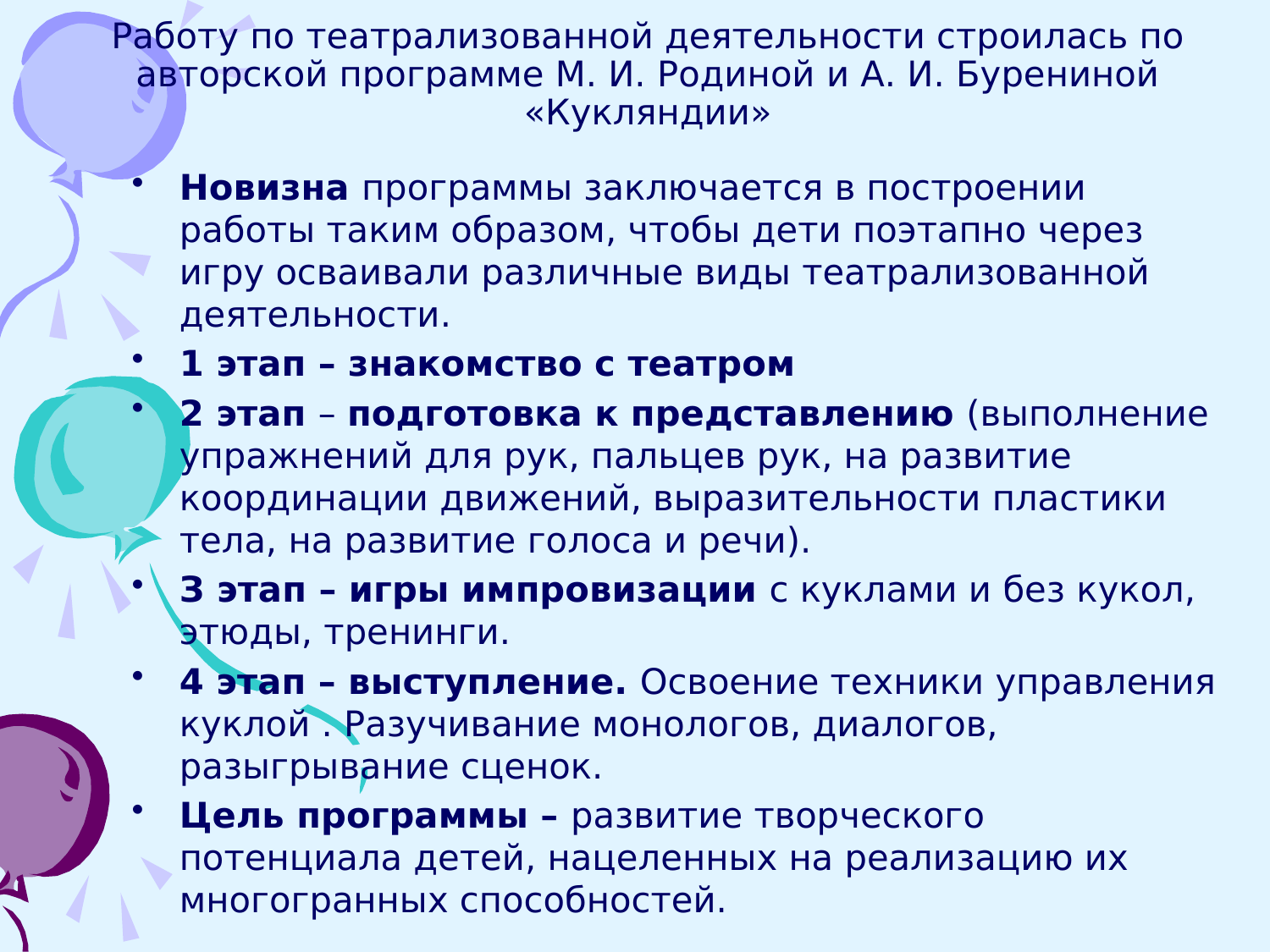

# Работу по театрализованной деятельности строилась по авторской программе М. И. Родиной и А. И. Бурениной «Кукляндии»
Новизна программы заключается в построении работы таким образом, чтобы дети поэтапно через игру осваивали различные виды театрализованной деятельности.
1 этап – знакомство с театром
2 этап – подготовка к представлению (выполнение упражнений для рук, пальцев рук, на развитие координации движений, выразительности пластики тела, на развитие голоса и речи).
З этап – игры импровизации с куклами и без кукол, этюды, тренинги.
4 этап – выступление. Освоение техники управления куклой . Разучивание монологов, диалогов, разыгрывание сценок.
Цель программы – развитие творческого потенциала детей, нацеленных на реализацию их многогранных способностей.